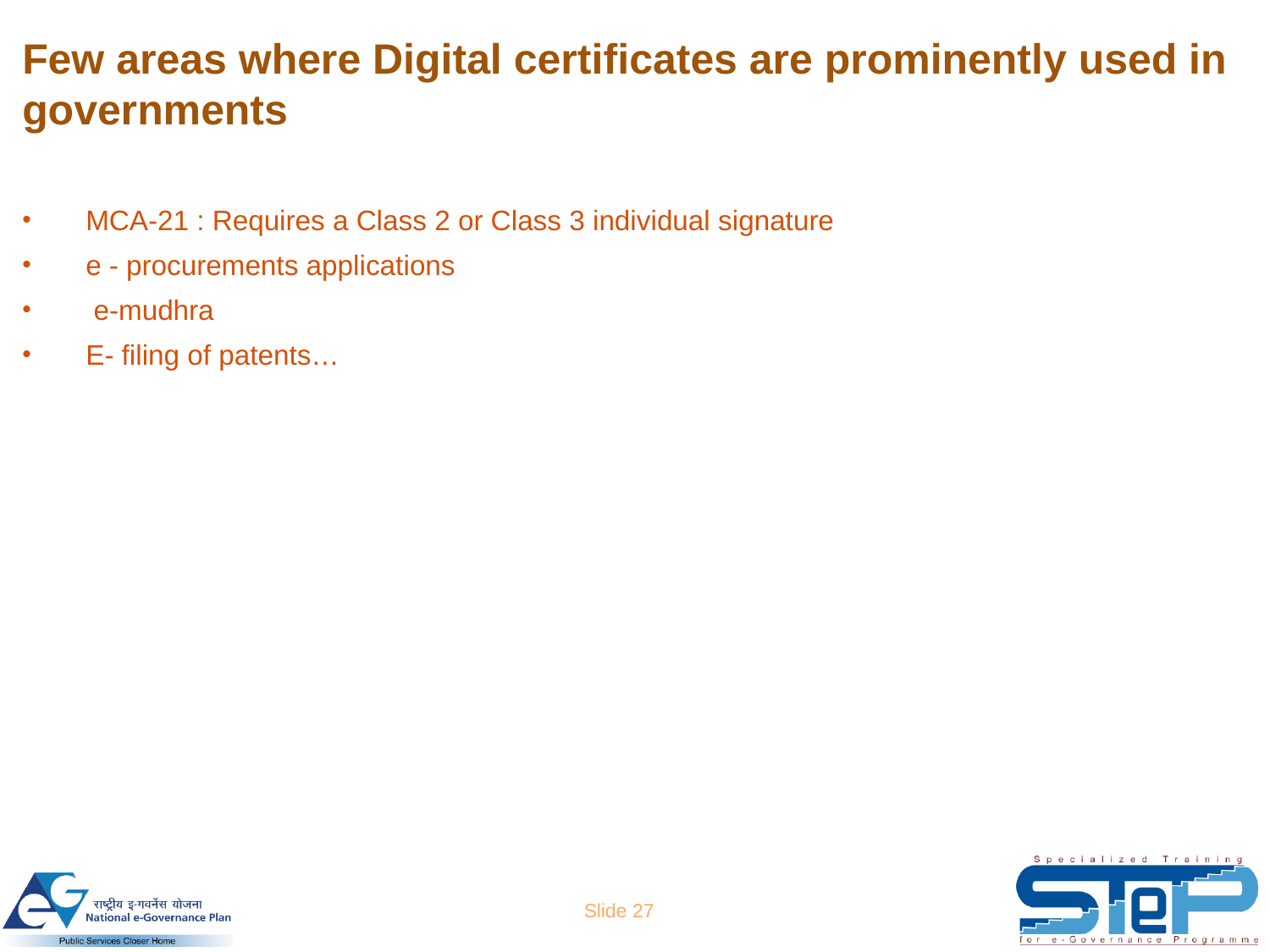

# Few areas where Digital certificates are prominently used in governments
MCA-21 : Requires a Class 2 or Class 3 individual signature
e - procurements applications
 e-mudhra
E- filing of patents…